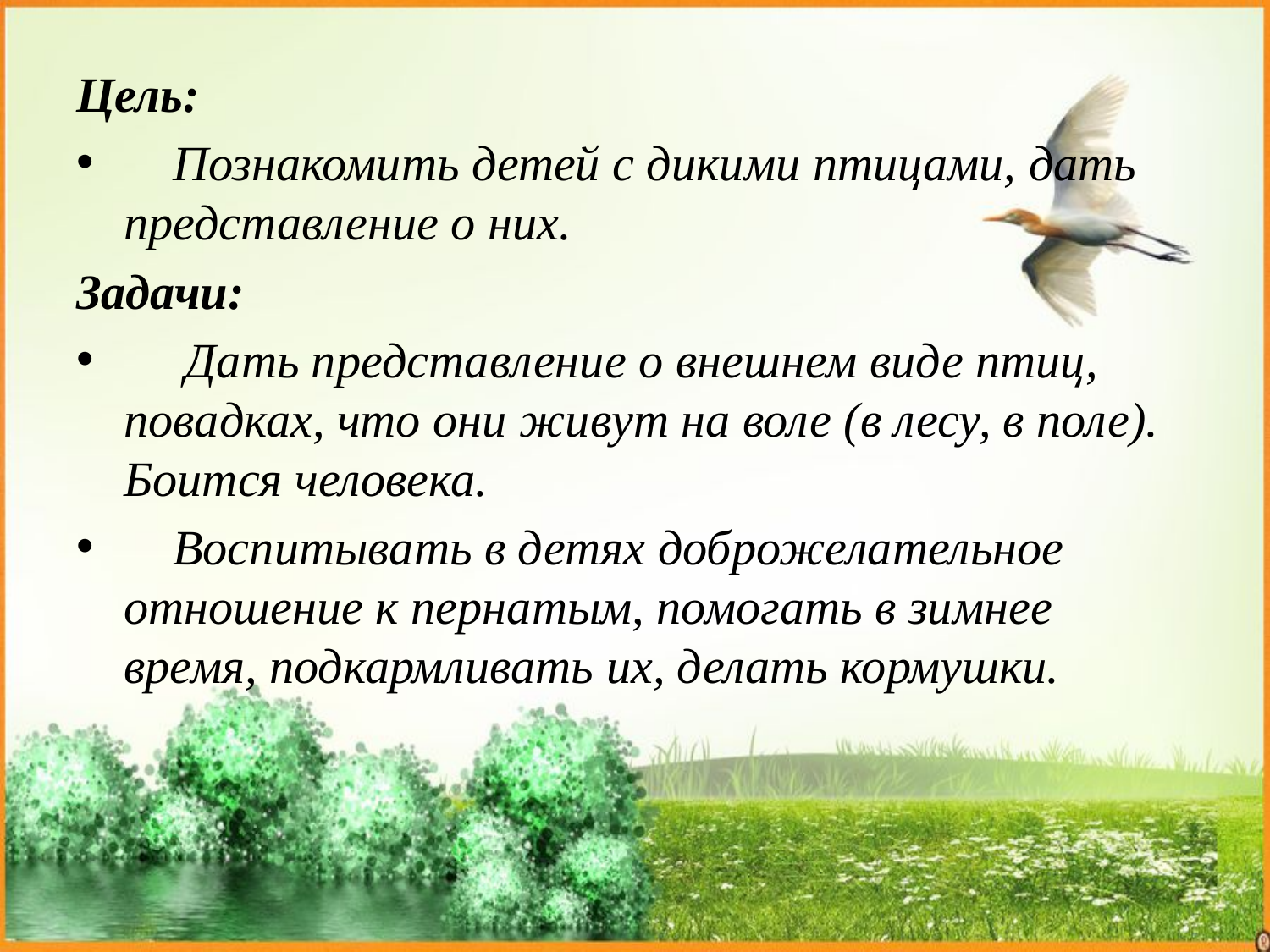

Цель:
    Познакомить детей с дикими птицами, дать представление о них.
Задачи:
     Дать представление о внешнем виде птиц, повадках, что они живут на воле (в лесу, в поле). Боится человека.
    Воспитывать в детях доброжелательное отношение к пернатым, помогать в зимнее время, подкармливать их, делать кормушки.